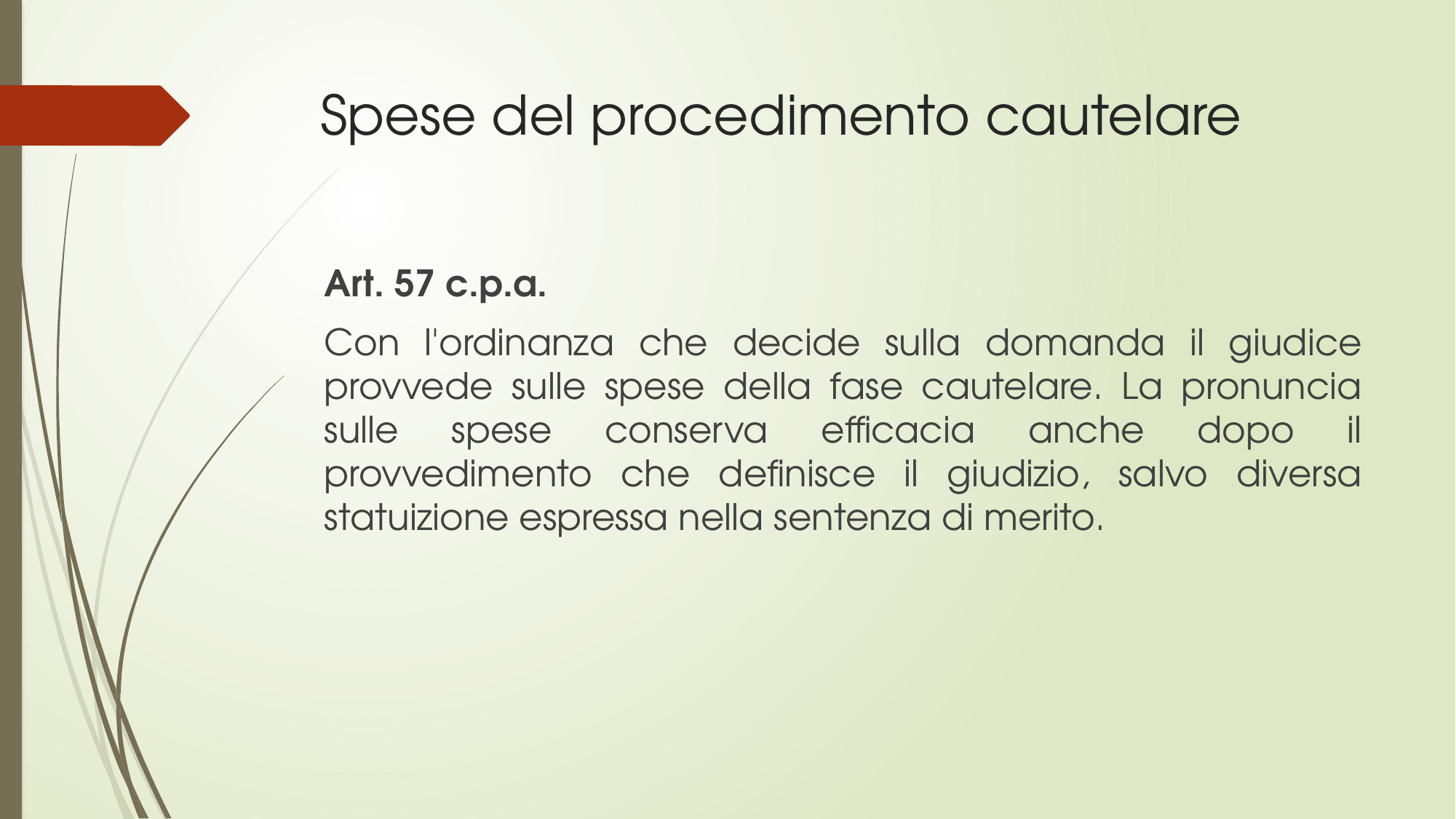

# Spese del procedimento cautelare
Art. 57 c.p.a.
Con l'ordinanza che decide sulla domanda il giudice provvede sulle spese della fase cautelare. La pronuncia sulle spese conserva efficacia anche dopo il provvedimento che definisce il giudizio, salvo diversa statuizione espressa nella sentenza di merito.